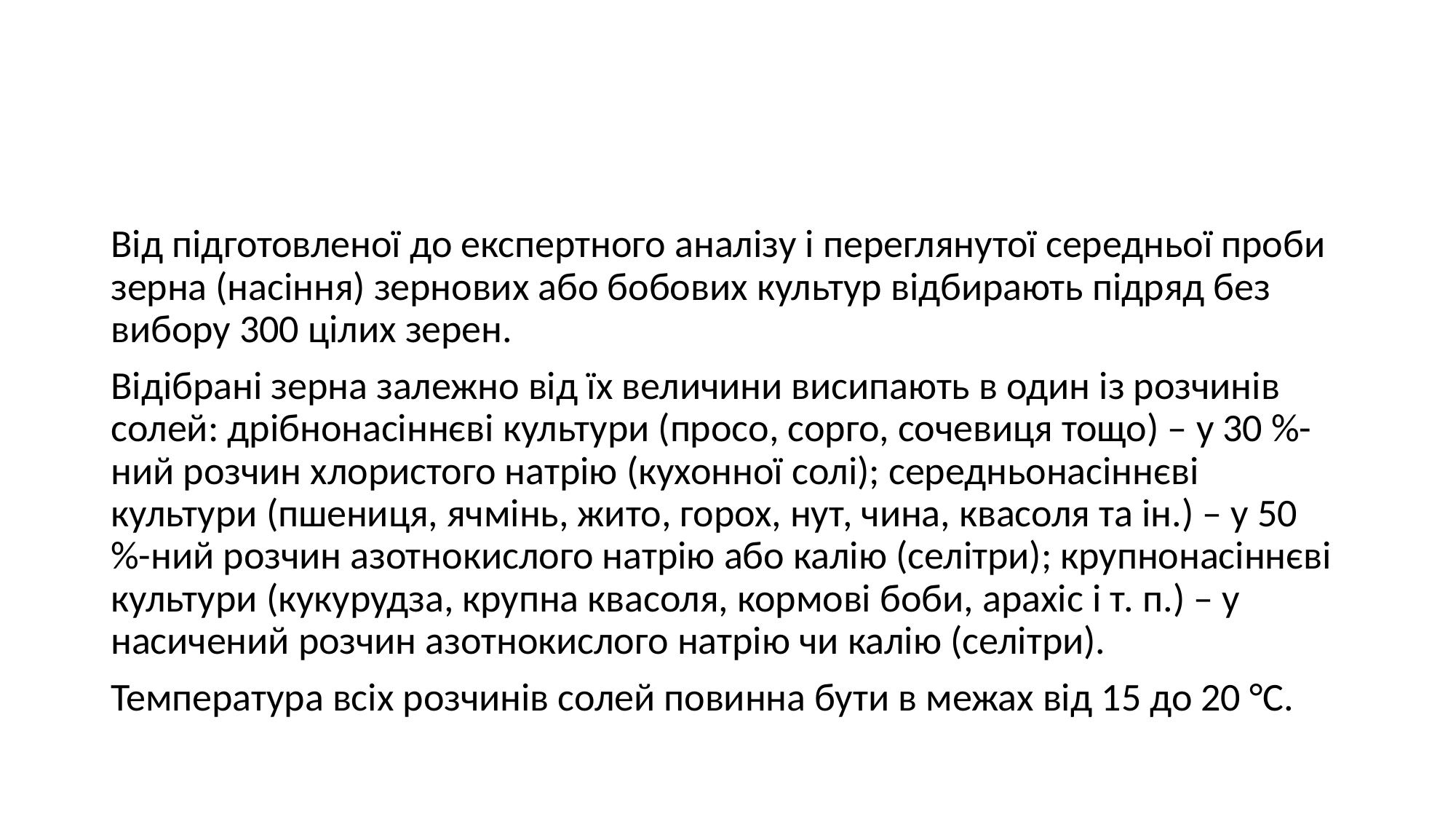

#
Від підготовленої до експертного аналізу і переглянутої середньої проби зерна (насіння) зернових або бобових культур відбирають підряд без вибору 300 цілих зерен.
Відібрані зерна залежно від їх величини висипають в один із розчинів солей: дрібнонасіннєві культури (просо, сорго, сочевиця тощо) – у 30 %-ний розчин хлористого натрію (кухонної солі); середньонасіннєві культури (пшениця, ячмінь, жито, горох, нут, чина, квасоля та ін.) – у 50 %-ний розчин азотнокислого натрію або калію (селітри); крупнонасіннєві культури (кукурудза, крупна квасоля, кормові боби, арахіс і т. п.) – у насичений розчин азотнокислого натрію чи калію (селітри).
Температура всіх розчинів солей повинна бути в межах від 15 до 20 °С.